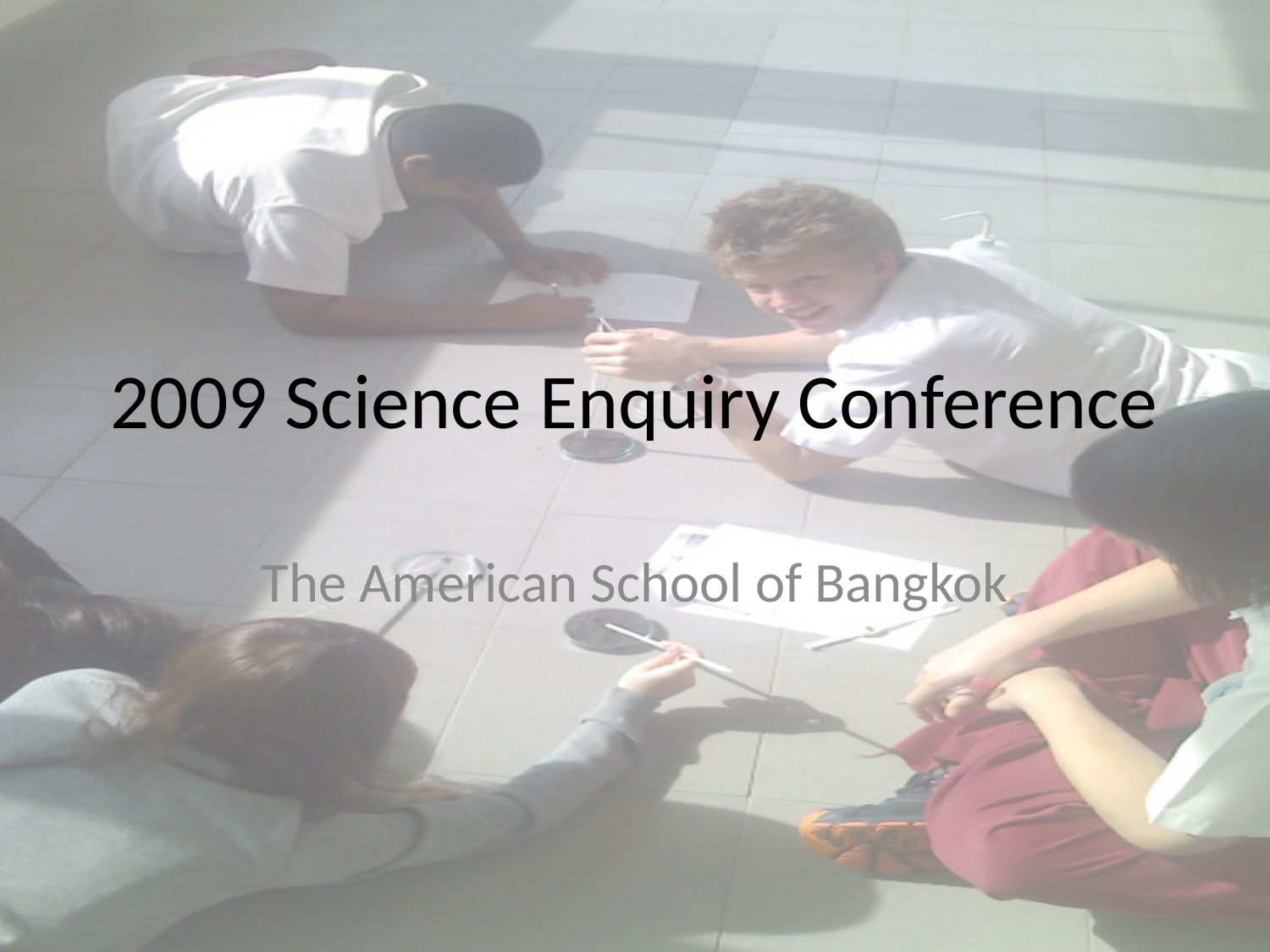

# 2009 Science Enquiry Conference
The American School of Bangkok